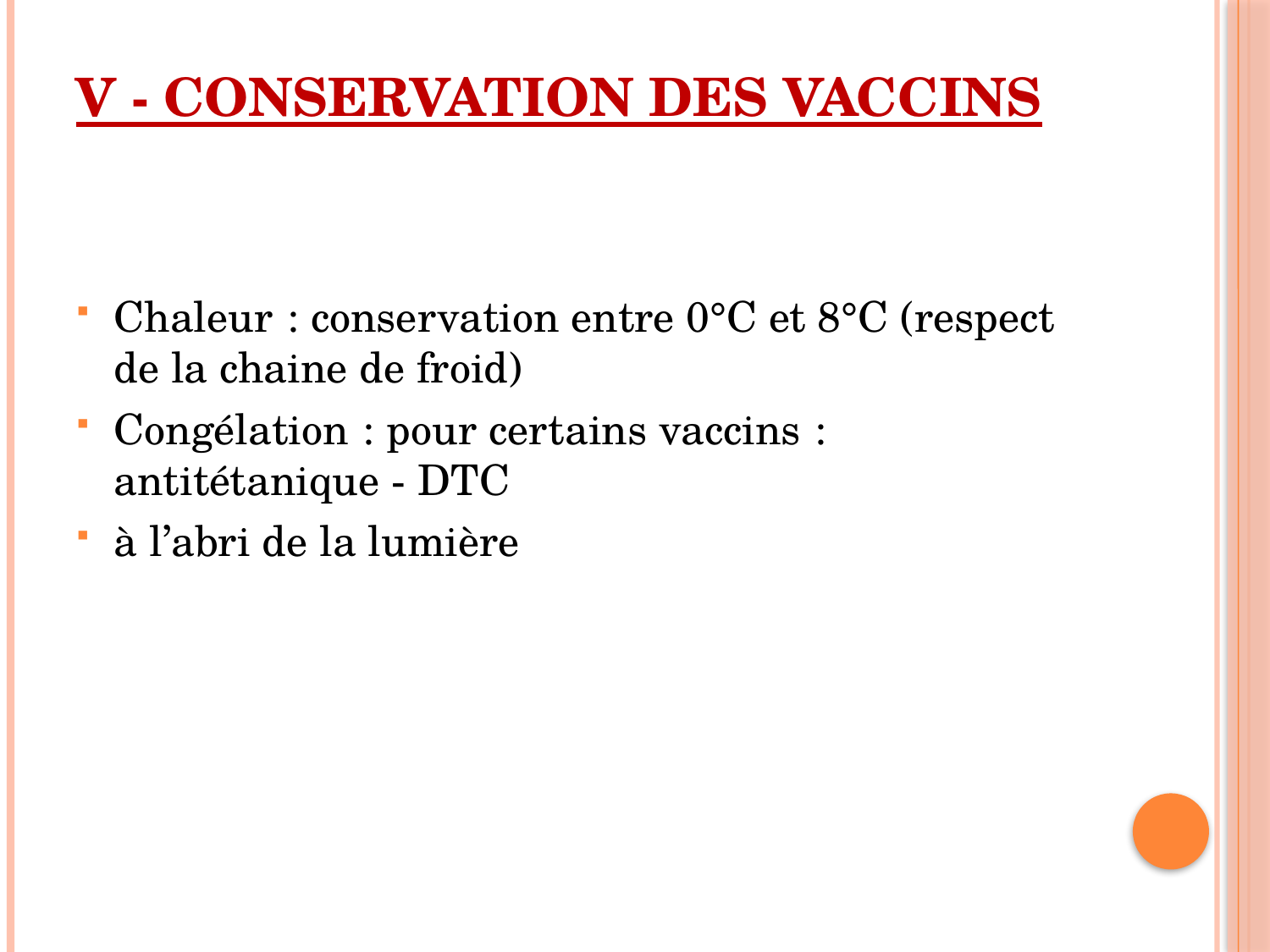

# V - Conservation des vaccins

Chaleur : conservation entre 0°C et 8°C (respect de la chaine de froid)
Congélation : pour certains vaccins : antitétanique - DTC
à l’abri de la lumière